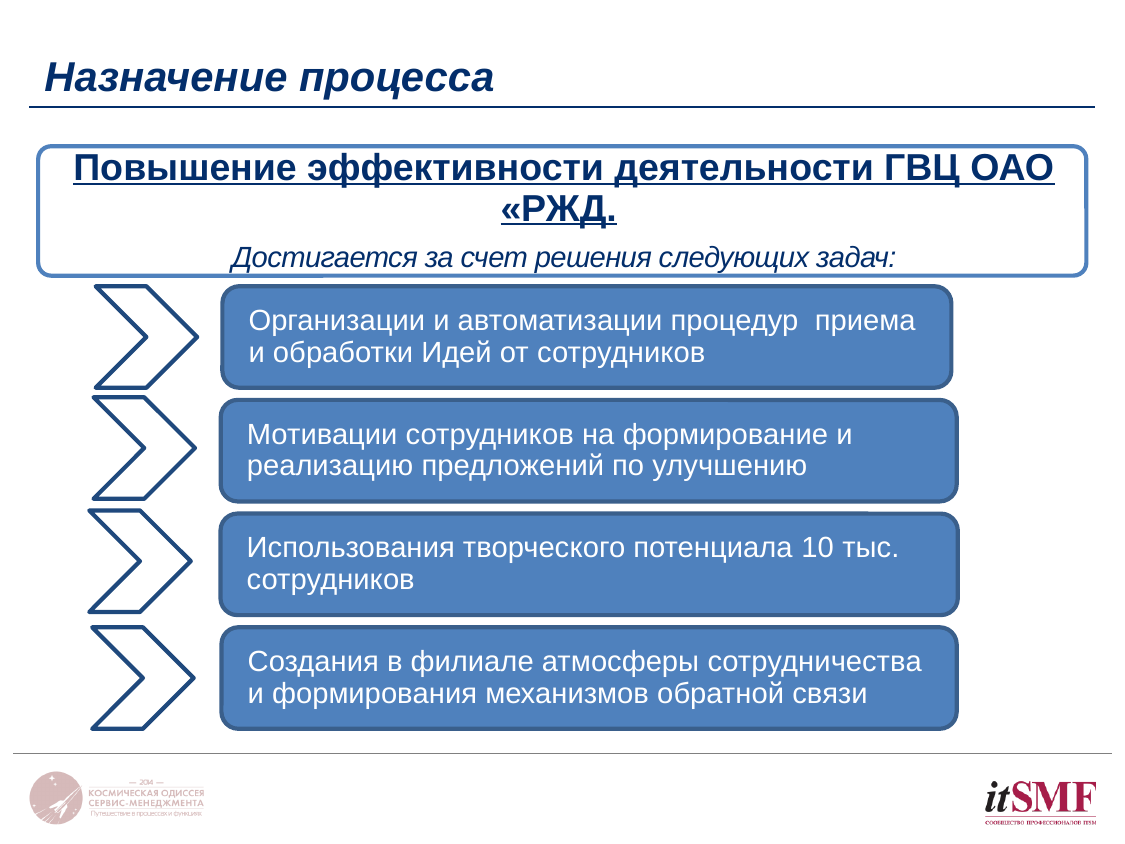

# Назначение процесса
Повышение эффективности деятельности ГВЦ ОАО «РЖД.
Достигается за счет решения следующих задач:
Организации и автоматизации процедур  приема и обработки Идей от сотрудников
Мотивации сотрудников на формирование и реализацию предложений по улучшению
Использования творческого потенциала 10 тыс. сотрудников
Создания в филиале атмосферы сотрудничества и формирования механизмов обратной связи